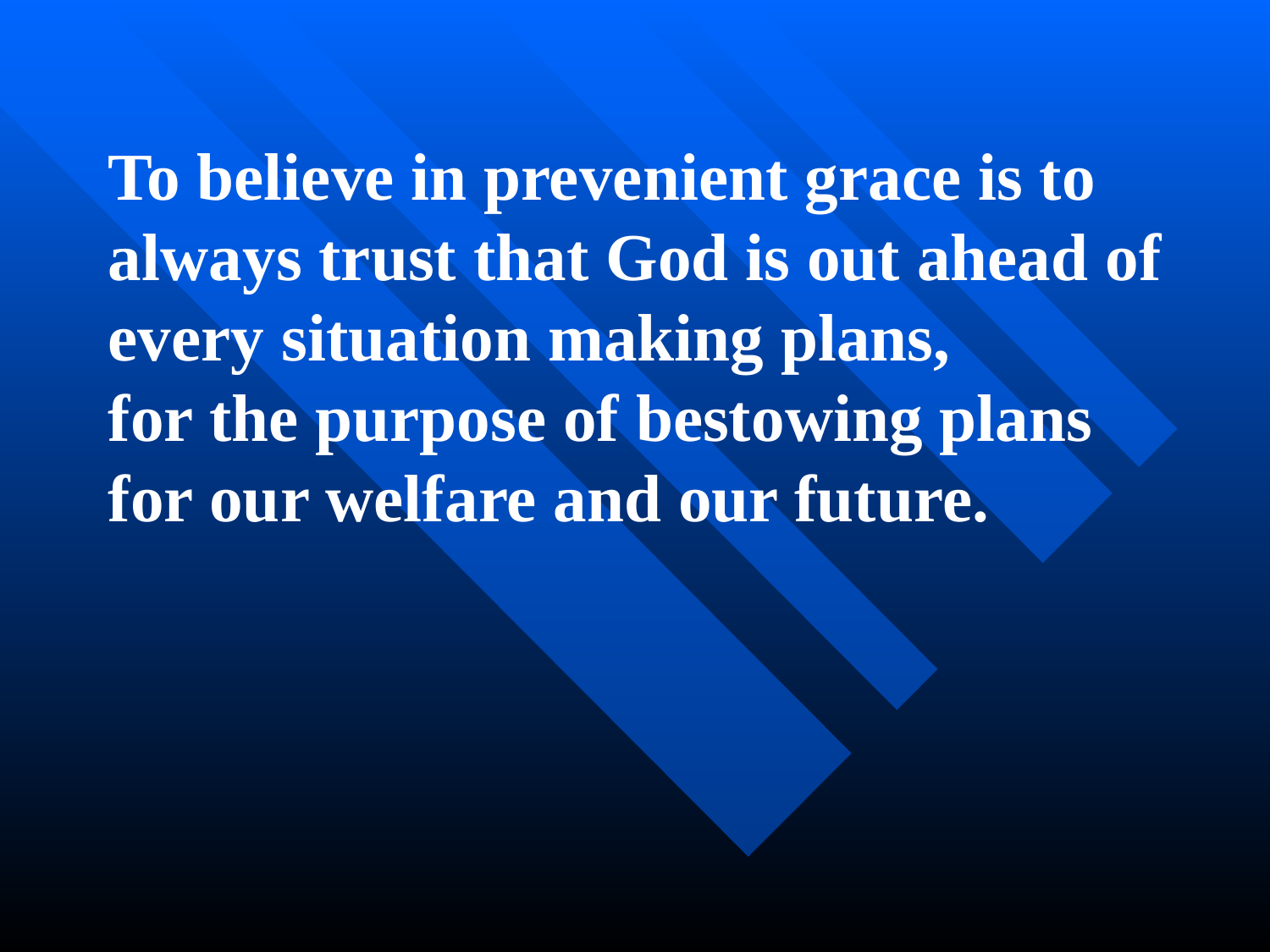

To believe in prevenient grace is to always trust that God is out ahead of every situation making plans,
for the purpose of bestowing plans for our welfare and our future.